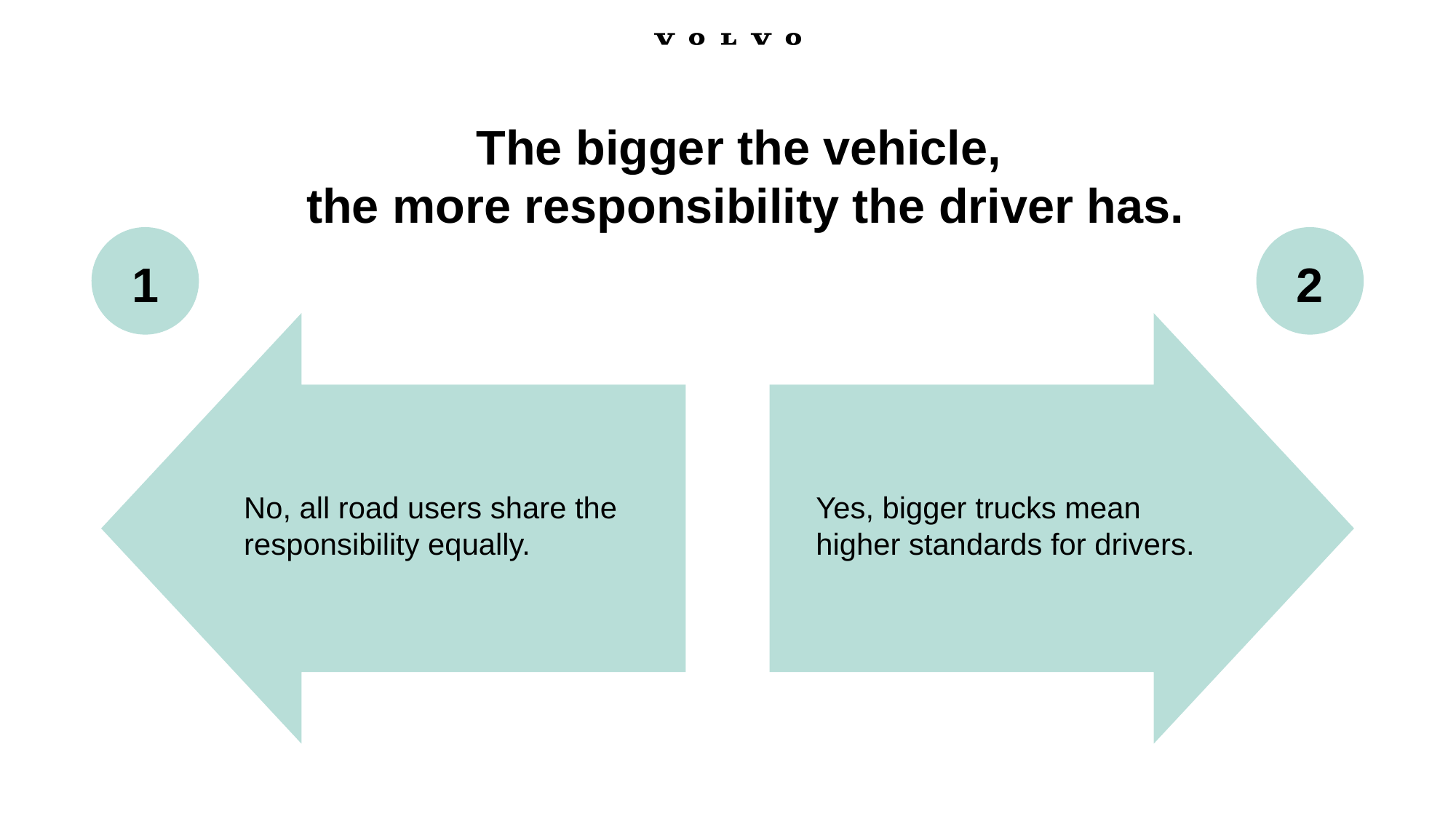

The bigger the vehicle,
the more responsibility the driver has.
1
2

No, all road users share the responsibility equally.
Yes, bigger trucks mean higher standards for drivers.